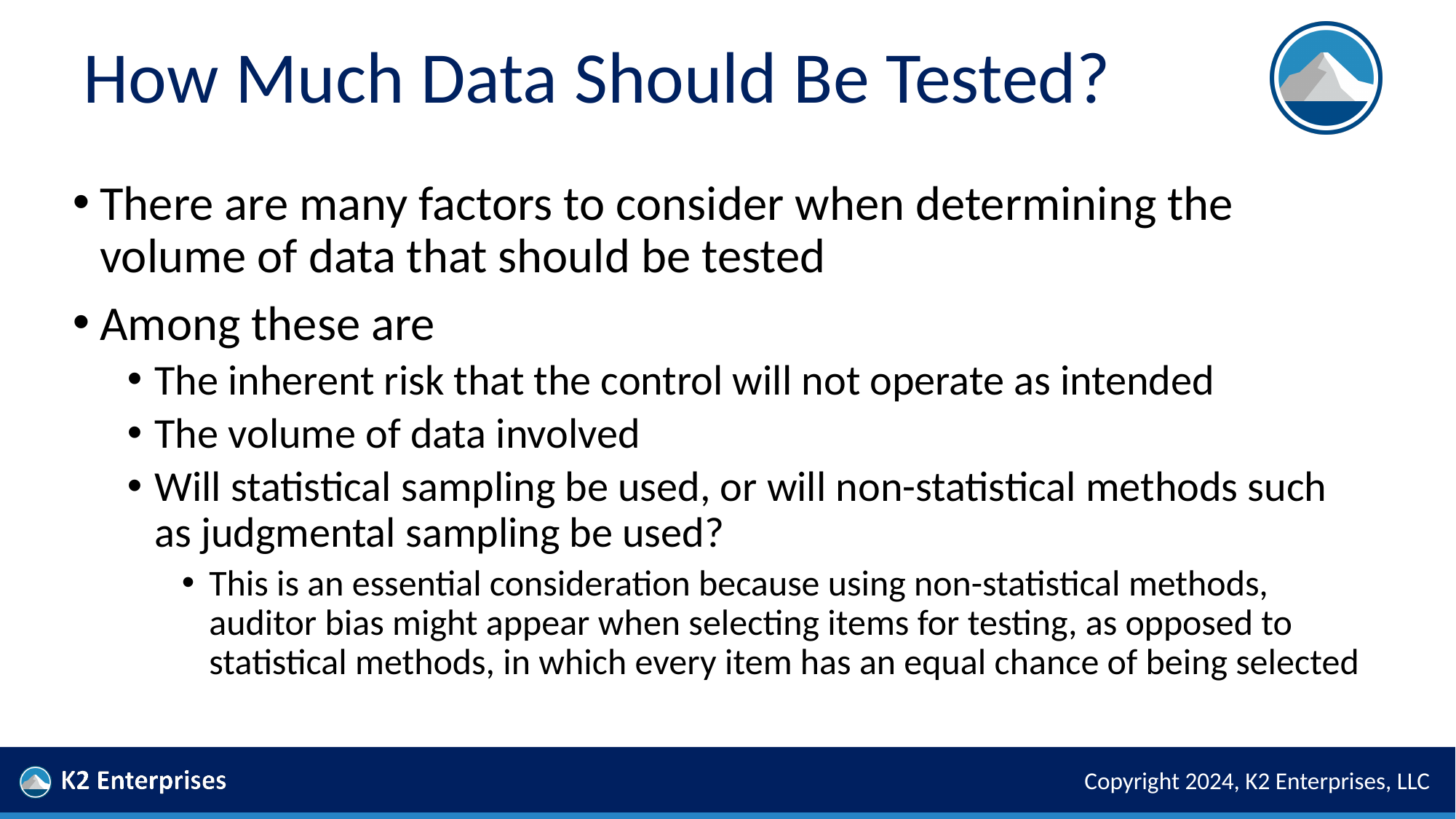

# How Much Data Should Be Tested?
There are many factors to consider when determining the volume of data that should be tested
Among these are
The inherent risk that the control will not operate as intended
The volume of data involved
Will statistical sampling be used, or will non-statistical methods such as judgmental sampling be used?
This is an essential consideration because using non-statistical methods, auditor bias might appear when selecting items for testing, as opposed to statistical methods, in which every item has an equal chance of being selected